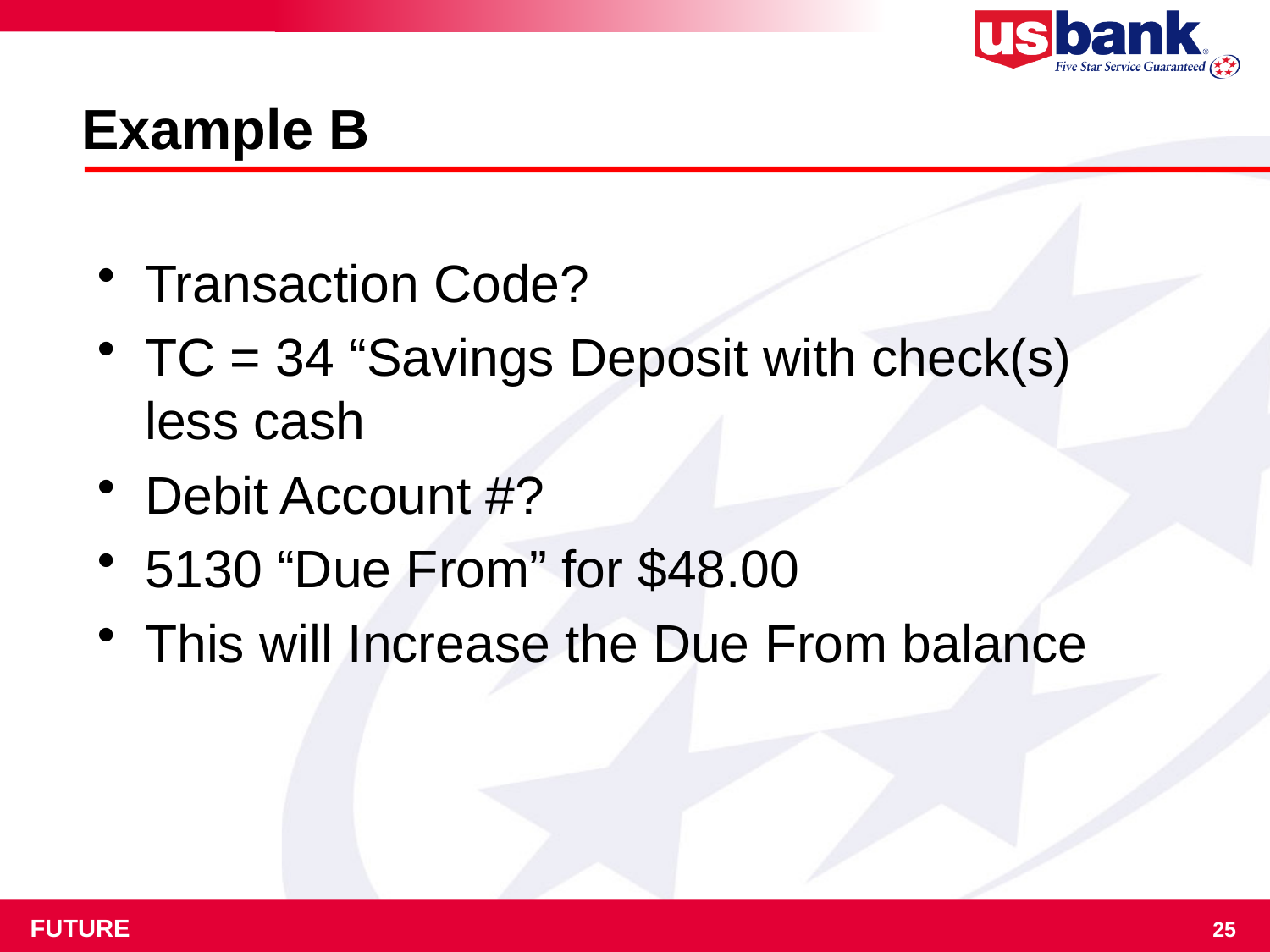

# Example B
Transaction Code?
TC = 34 “Savings Deposit with check(s) less cash
Debit Account #?
5130 “Due From” for $48.00
This will Increase the Due From balance